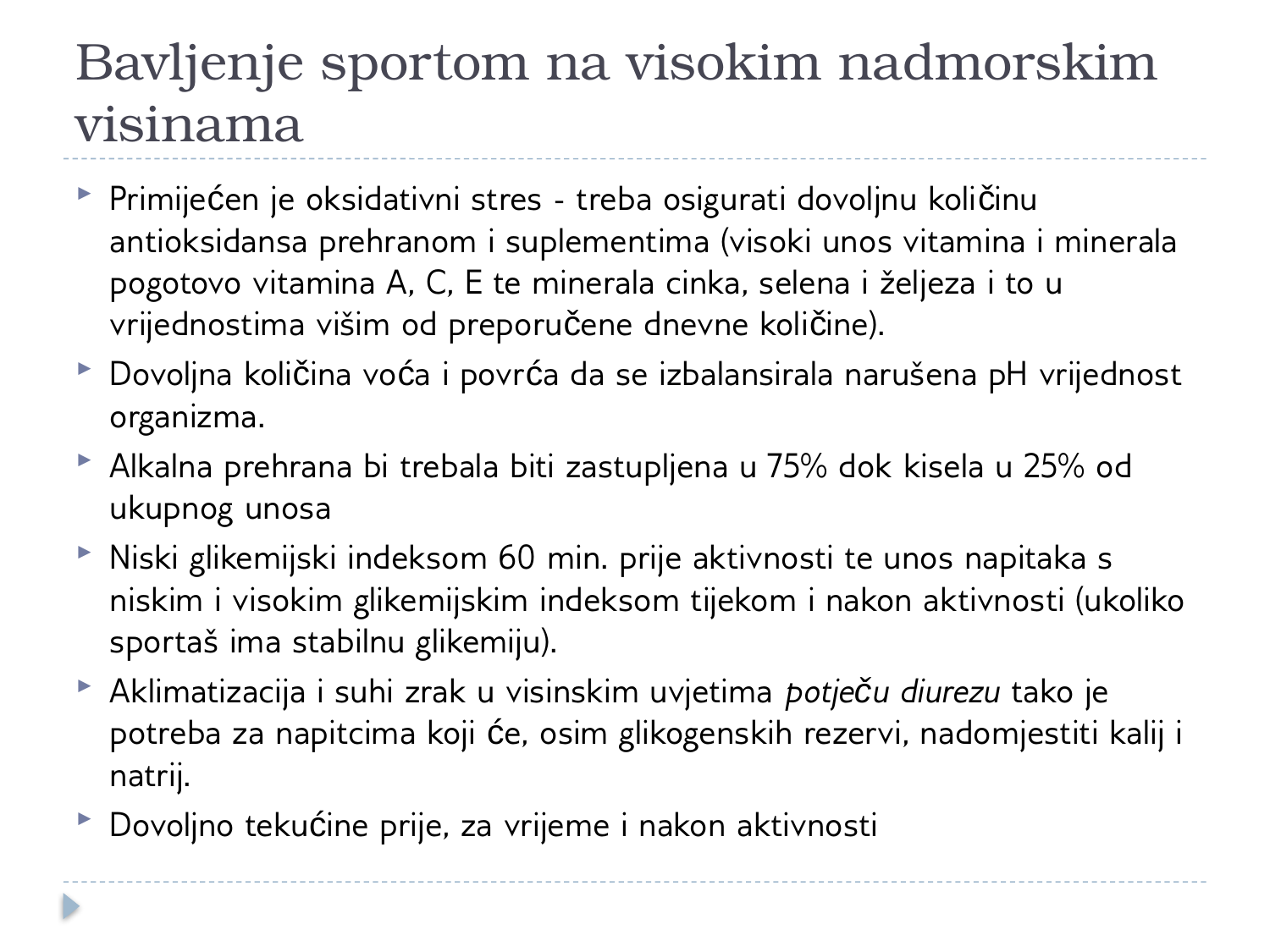

# Bavljenje sportom na visokim nadmorskim visinama
Primijećen je oksidativni stres - treba osigurati dovoljnu količinu antioksidansa prehranom i suplementima (visoki unos vitamina i minerala pogotovo vitamina A, C, E te minerala cinka, selena i željeza i to u vrijednostima višim od preporučene dnevne količine).
Dovoljna količina voća i povrća da se izbalansirala narušena pH vrijednost organizma.
Alkalna prehrana bi trebala biti zastupljena u 75% dok kisela u 25% od ukupnog unosa
Niski glikemijski indeksom 60 min. prije aktivnosti te unos napitaka s niskim i visokim glikemijskim indeksom tijekom i nakon aktivnosti (ukoliko sportaš ima stabilnu glikemiju).
Aklimatizacija i suhi zrak u visinskim uvjetima potječu diurezu tako je potreba za napitcima koji će, osim glikogenskih rezervi, nadomjestiti kalij i natrij.
Dovoljno tekućine prije, za vrijeme i nakon aktivnosti